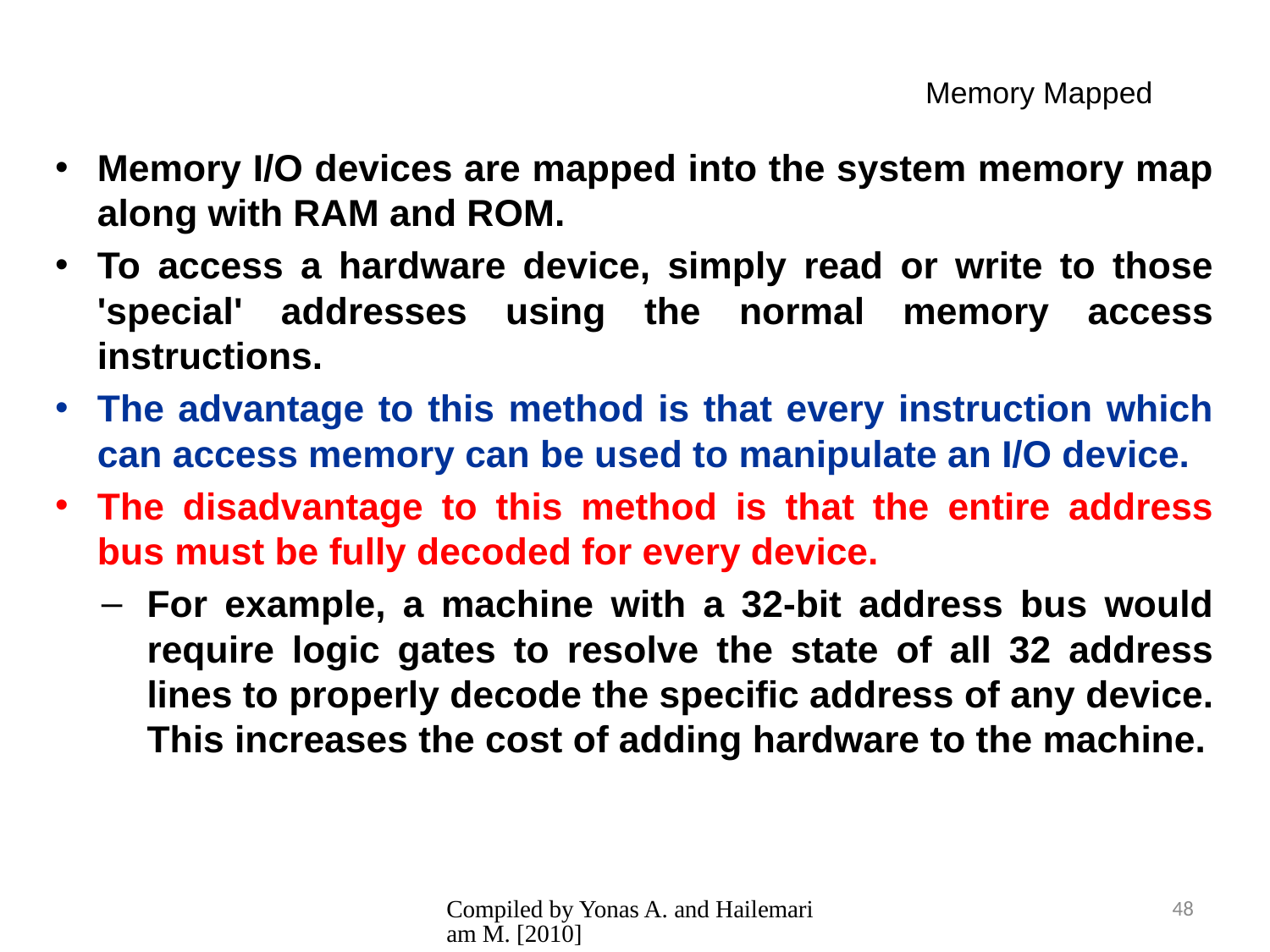

# Memory Mapped
Memory I/O devices are mapped into the system memory map along with RAM and ROM.
To access a hardware device, simply read or write to those 'special' addresses using the normal memory access instructions.
The advantage to this method is that every instruction which can access memory can be used to manipulate an I/O device.
The disadvantage to this method is that the entire address bus must be fully decoded for every device.
For example, a machine with a 32-bit address bus would require logic gates to resolve the state of all 32 address lines to properly decode the specific address of any device. This increases the cost of adding hardware to the machine.

Compiled by Yonas A. and Hailemariam M. [2010]
48